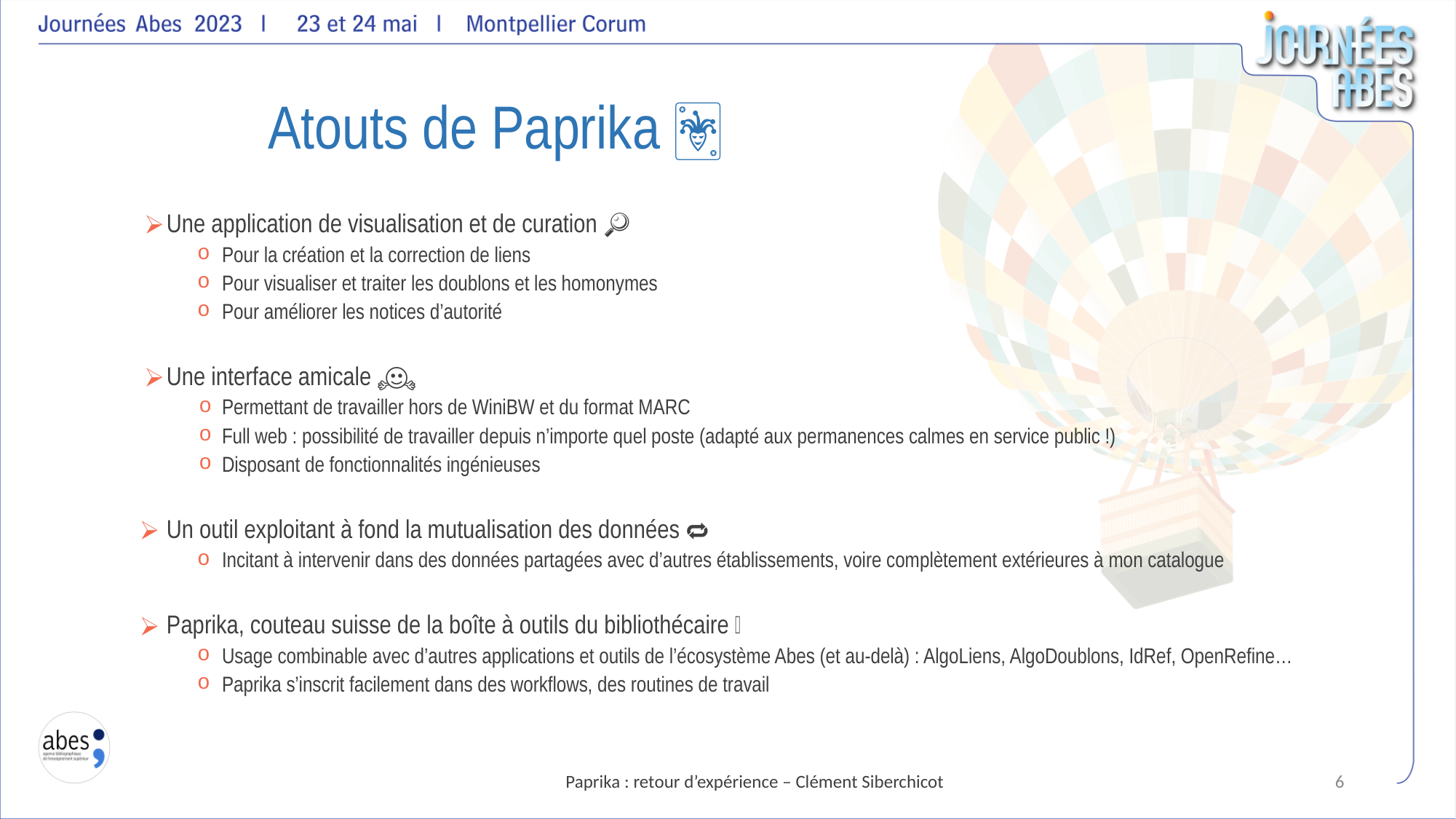

Atouts de Paprika 🃏
Une application de visualisation et de curation 🔎
Pour la création et la correction de liens
Pour visualiser et traiter les doublons et les homonymes
Pour améliorer les notices d’autorité

Une interface amicale 🤗
Permettant de travailler hors de WiniBW et du format MARC
Full web : possibilité de travailler depuis n’importe quel poste (adapté aux permanences calmes en service public !)
Disposant de fonctionnalités ingénieuses

Un outil exploitant à fond la mutualisation des données 🔁
Incitant à intervenir dans des données partagées avec d’autres établissements, voire complètement extérieures à mon catalogue

Paprika, couteau suisse de la boîte à outils du bibliothécaire 🧰
Usage combinable avec d’autres applications et outils de l’écosystème Abes (et au-delà) : AlgoLiens, AlgoDoublons, IdRef, OpenRefine…
Paprika s’inscrit facilement dans des workflows, des routines de travail

Paprika : retour d’expérience – Clément Siberchicot
6